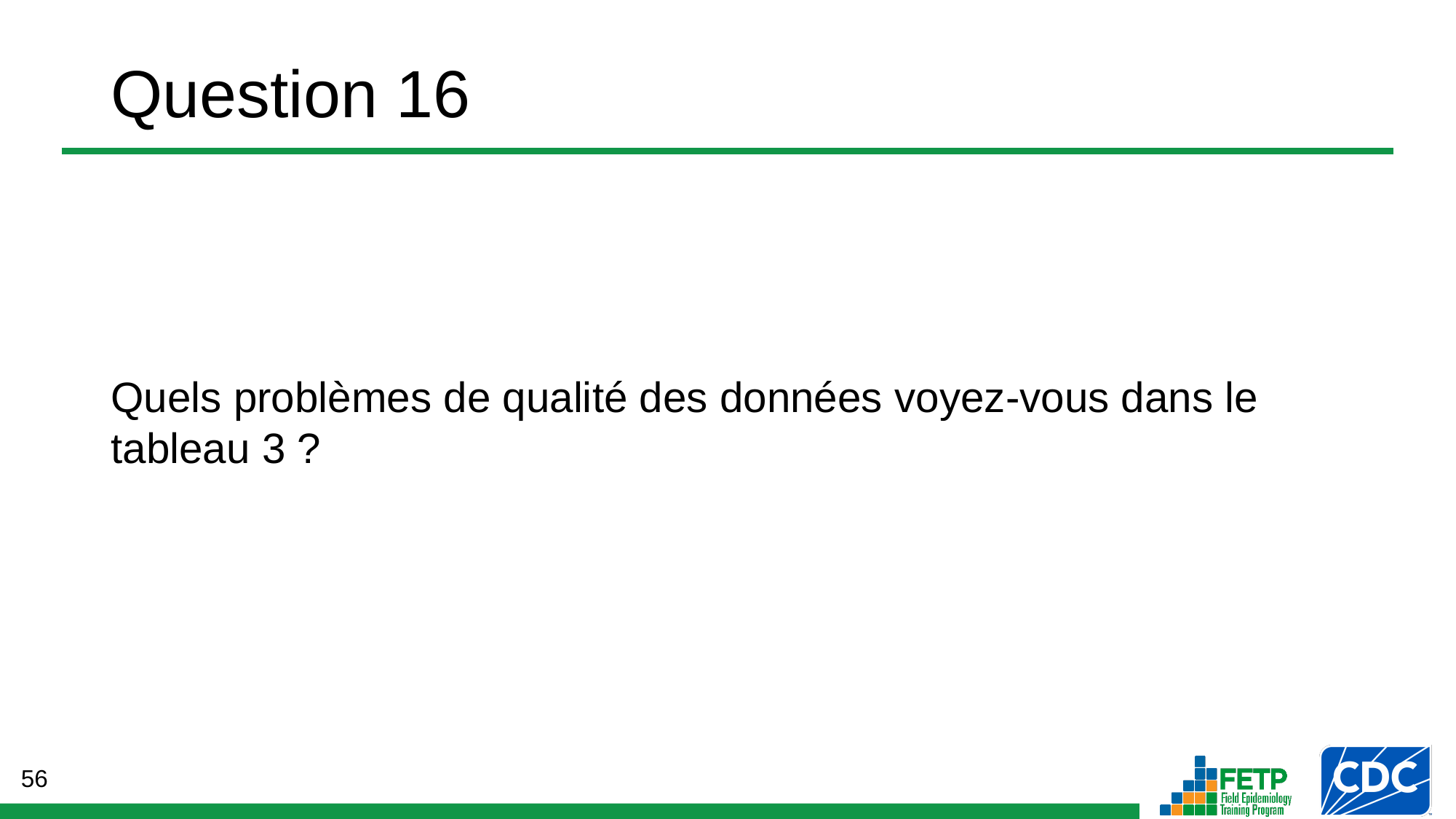

# Question 16
Quels problèmes de qualité des données voyez-vous dans le tableau 3 ?